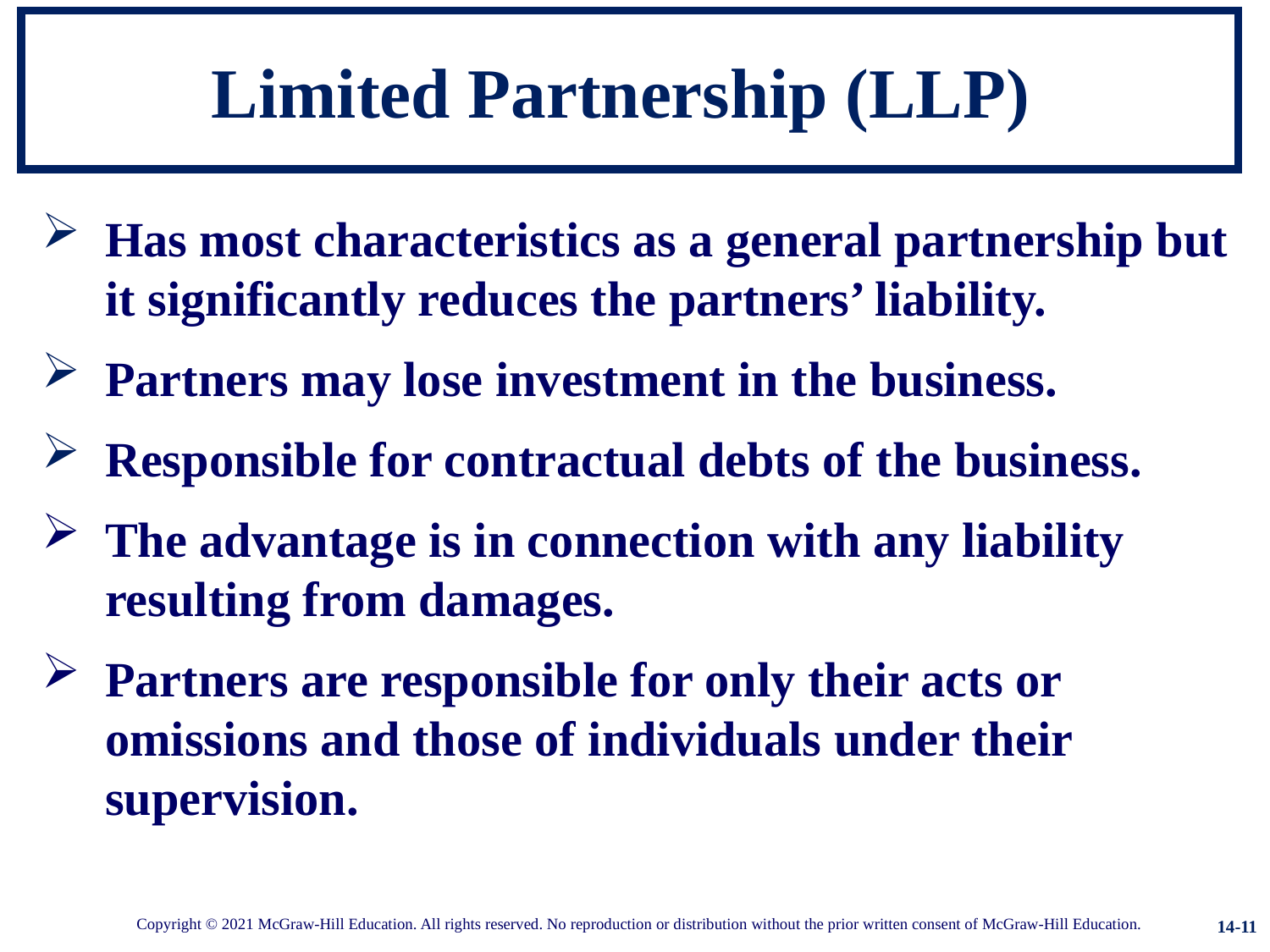

# Limited Partnership (LLP)
Has most characteristics as a general partnership but it significantly reduces the partners’ liability.
Partners may lose investment in the business.
Responsible for contractual debts of the business.
The advantage is in connection with any liability resulting from damages.
Partners are responsible for only their acts or omissions and those of individuals under their supervision.
14-11
Copyright © 2021 McGraw-Hill Education. All rights reserved. No reproduction or distribution without the prior written consent of McGraw-Hill Education.